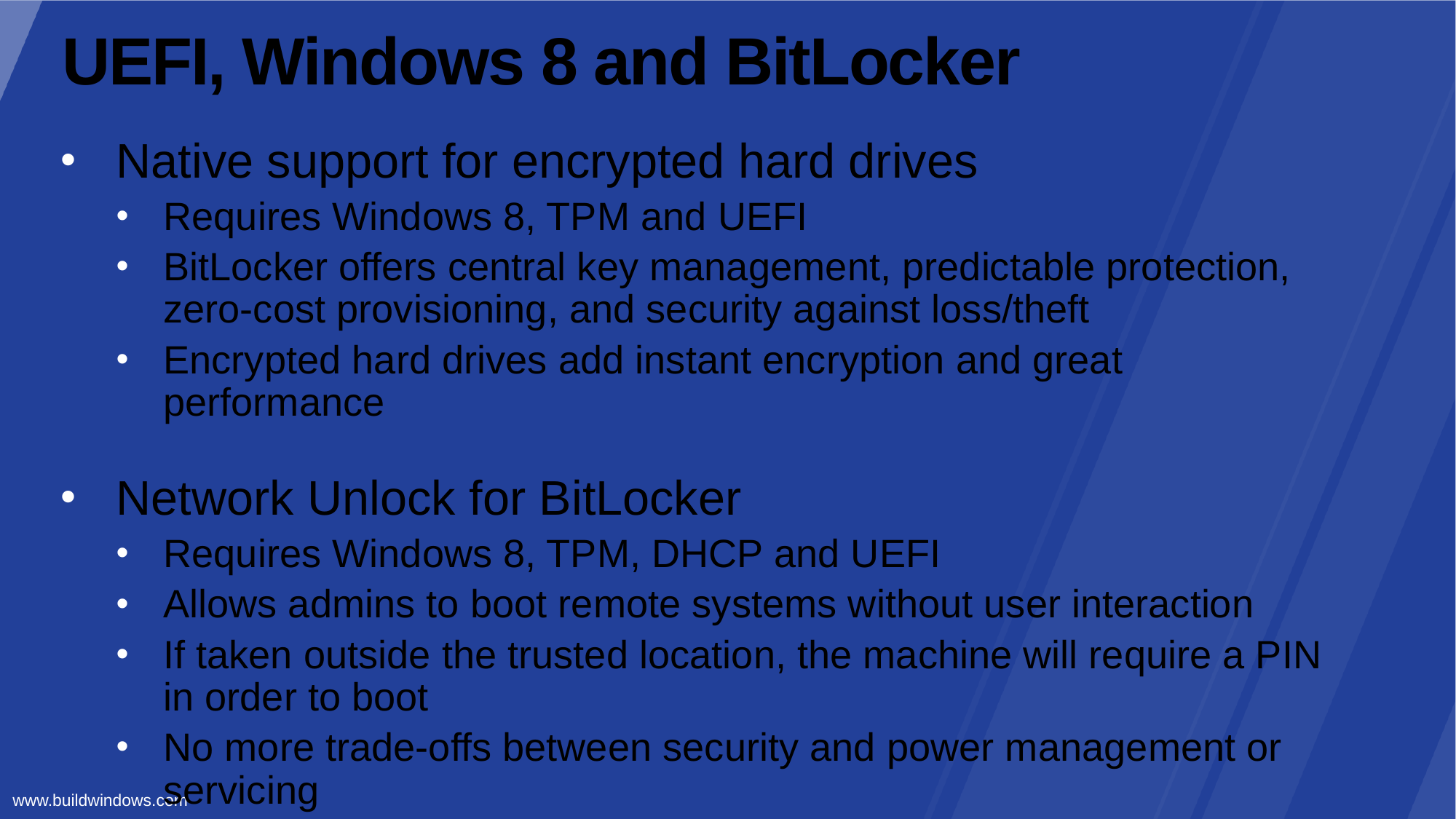

# UEFI, Windows 8 and BitLocker
Native support for encrypted hard drives
Requires Windows 8, TPM and UEFI
BitLocker offers central key management, predictable protection, zero-cost provisioning, and security against loss/theft
Encrypted hard drives add instant encryption and great performance

Network Unlock for BitLocker
Requires Windows 8, TPM, DHCP and UEFI
Allows admins to boot remote systems without user interaction
If taken outside the trusted location, the machine will require a PIN in order to boot
No more trade-offs between security and power management or servicing